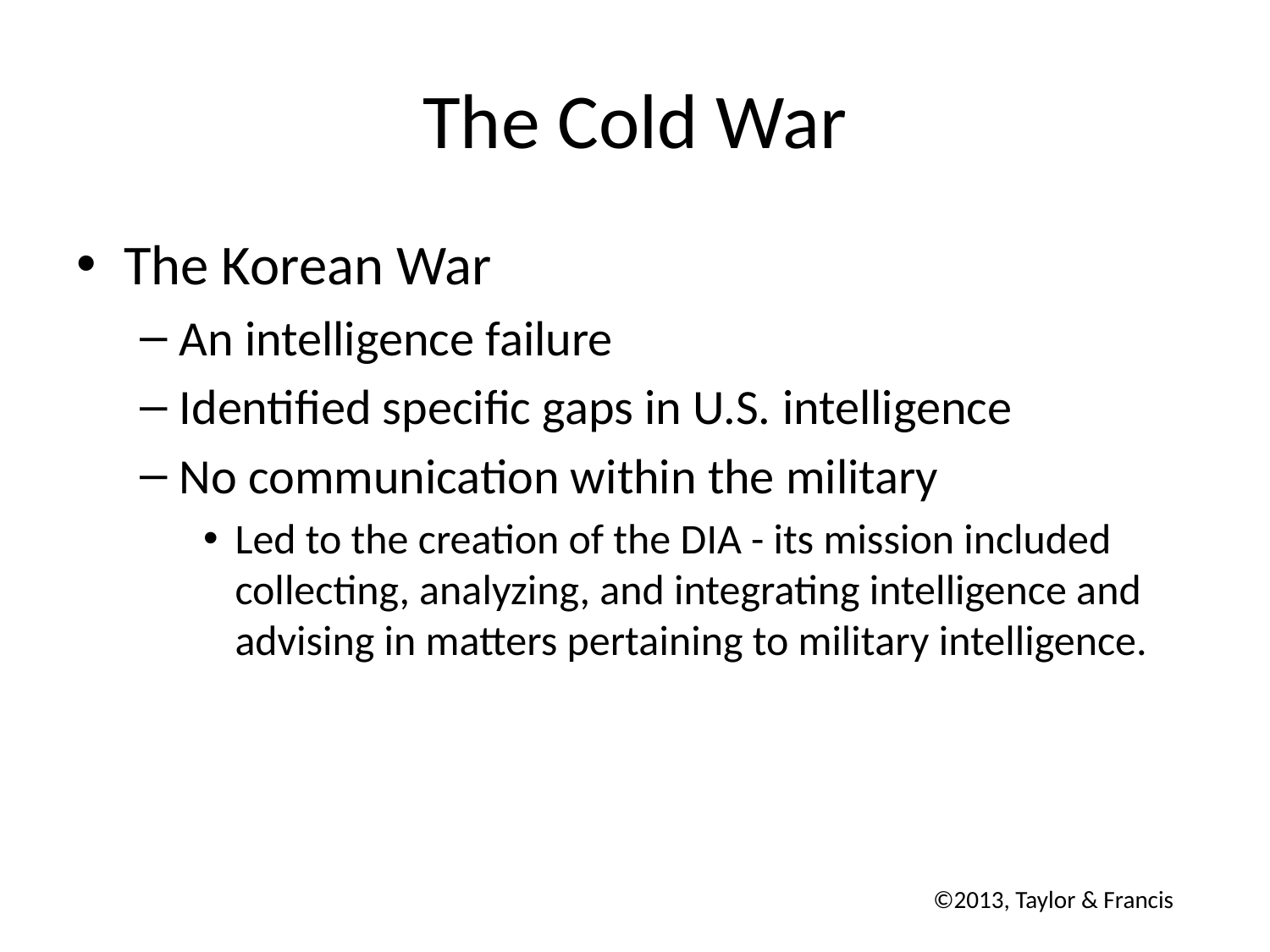

# The Cold War
The Korean War
An intelligence failure
Identified specific gaps in U.S. intelligence
No communication within the military
Led to the creation of the DIA - its mission included collecting, analyzing, and integrating intelligence and advising in matters pertaining to military intelligence.

©2013, Taylor & Francis